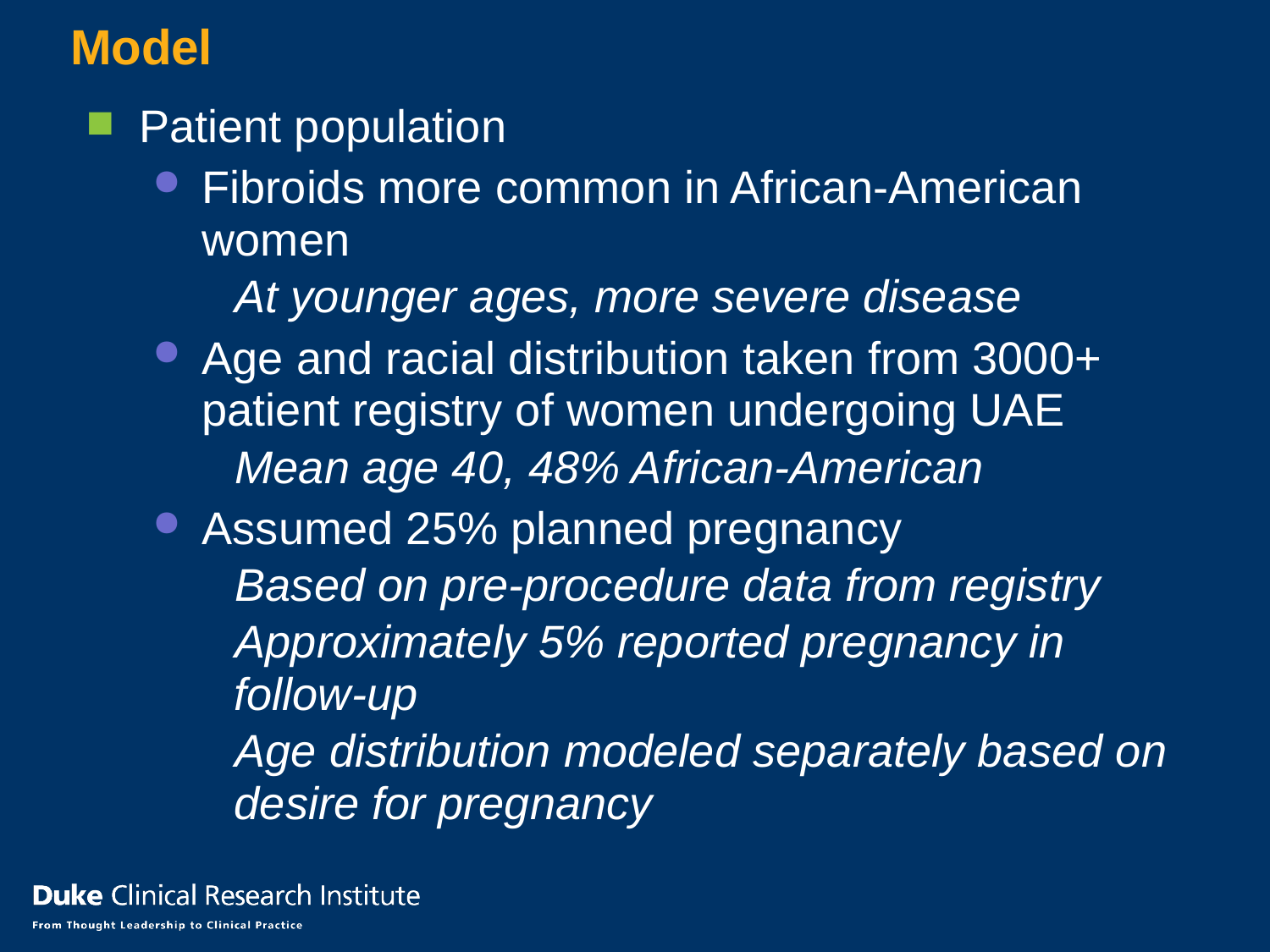

Model
Patient population
Fibroids more common in African-American women
At younger ages, more severe disease
Age and racial distribution taken from 3000+ patient registry of women undergoing UAE
Mean age 40, 48% African-American
Assumed 25% planned pregnancy
Based on pre-procedure data from registry
Approximately 5% reported pregnancy in follow-up
Age distribution modeled separately based on desire for pregnancy